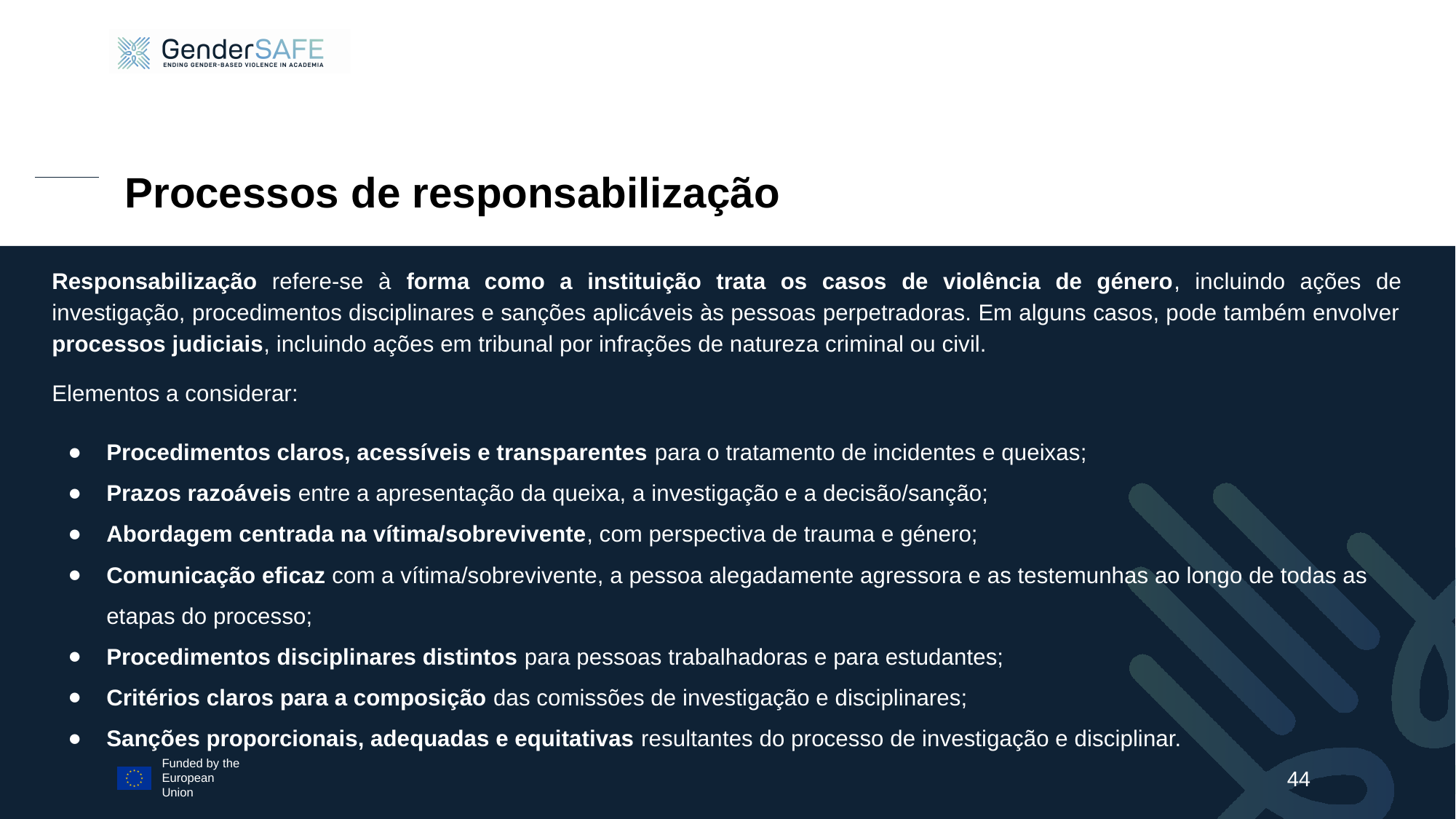

# Processos de responsabilização
Responsabilização refere-se à forma como a instituição trata os casos de violência de género, incluindo ações de investigação, procedimentos disciplinares e sanções aplicáveis às pessoas perpetradoras. Em alguns casos, pode também envolver processos judiciais, incluindo ações em tribunal por infrações de natureza criminal ou civil.
Elementos a considerar:
Procedimentos claros, acessíveis e transparentes para o tratamento de incidentes e queixas;
Prazos razoáveis entre a apresentação da queixa, a investigação e a decisão/sanção;
Abordagem centrada na vítima/sobrevivente, com perspectiva de trauma e género;
Comunicação eficaz com a vítima/sobrevivente, a pessoa alegadamente agressora e as testemunhas ao longo de todas as etapas do processo;
Procedimentos disciplinares distintos para pessoas trabalhadoras e para estudantes;
Critérios claros para a composição das comissões de investigação e disciplinares;
Sanções proporcionais, adequadas e equitativas resultantes do processo de investigação e disciplinar.